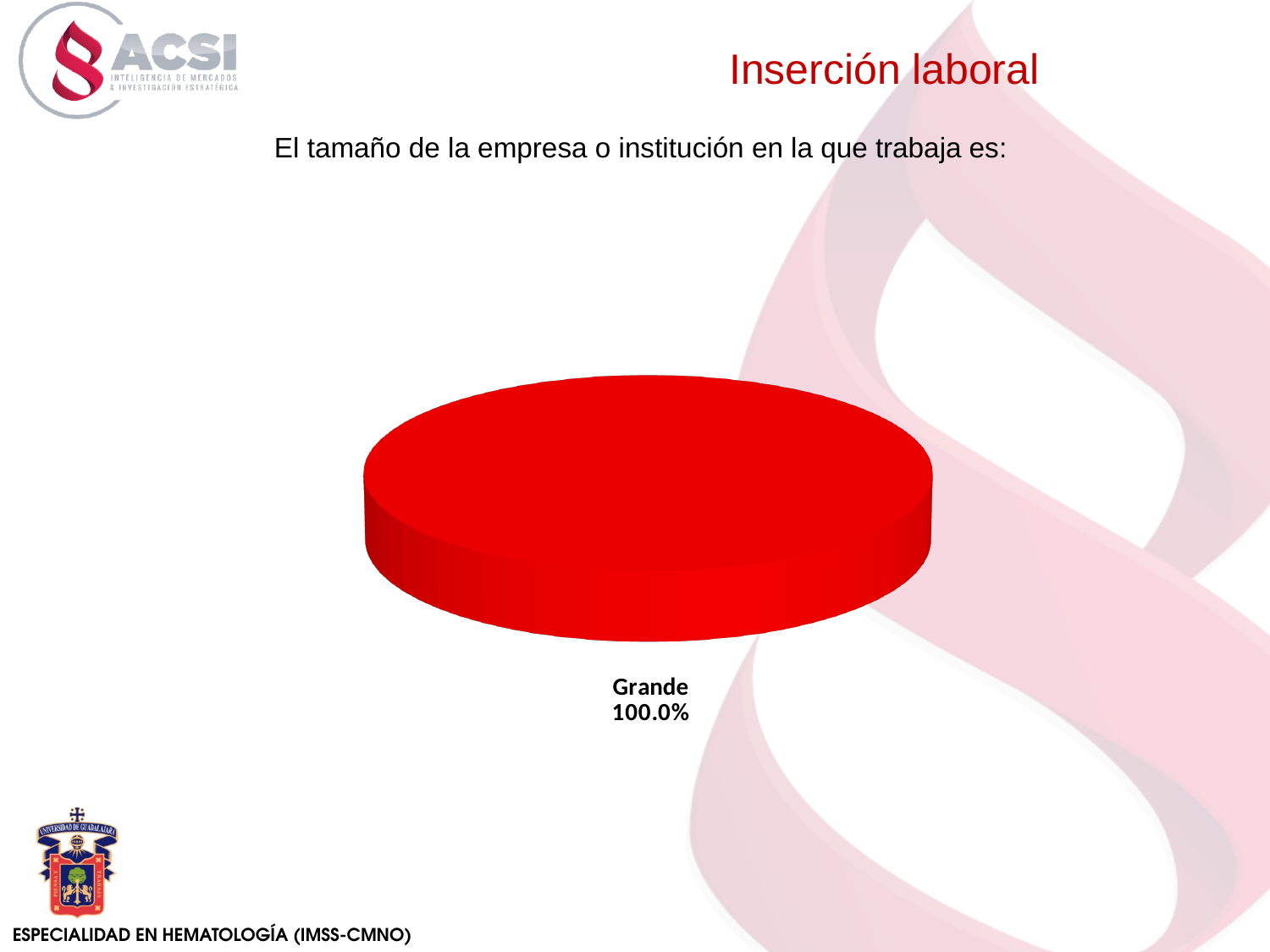

Inserción laboral
El tamaño de la empresa o institución en la que trabaja es:

[unsupported chart]